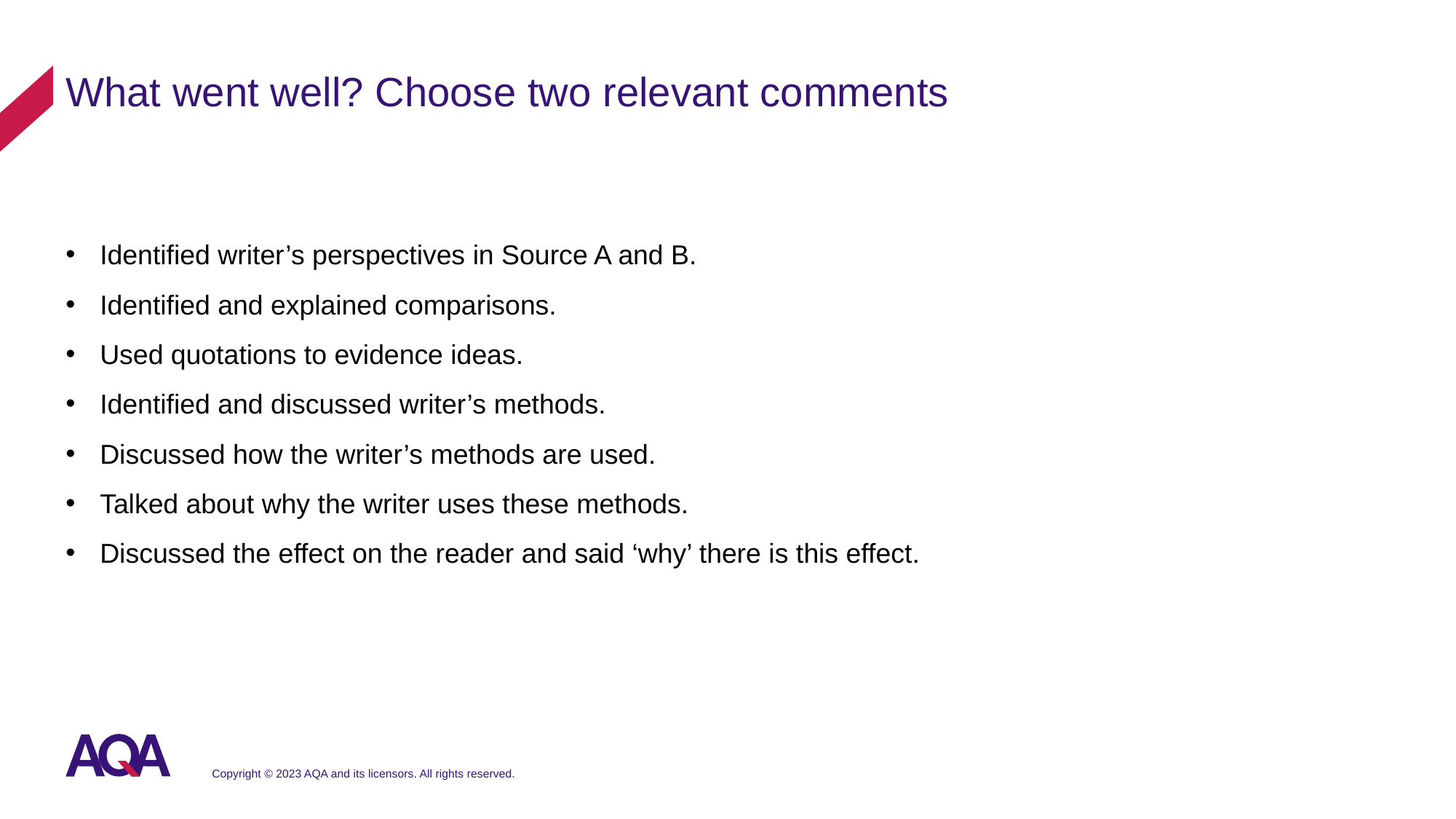

# What went well? Choose two relevant comments
Identified writer’s perspectives in Source A and B.
Identified and explained comparisons.
Used quotations to evidence ideas.
Identified and discussed writer’s methods.
Discussed how the writer’s methods are used.
Talked about why the writer uses these methods.
Discussed the effect on the reader and said ‘why’ there is this effect.

Copyright © 2023 AQA and its licensors. All rights reserved.